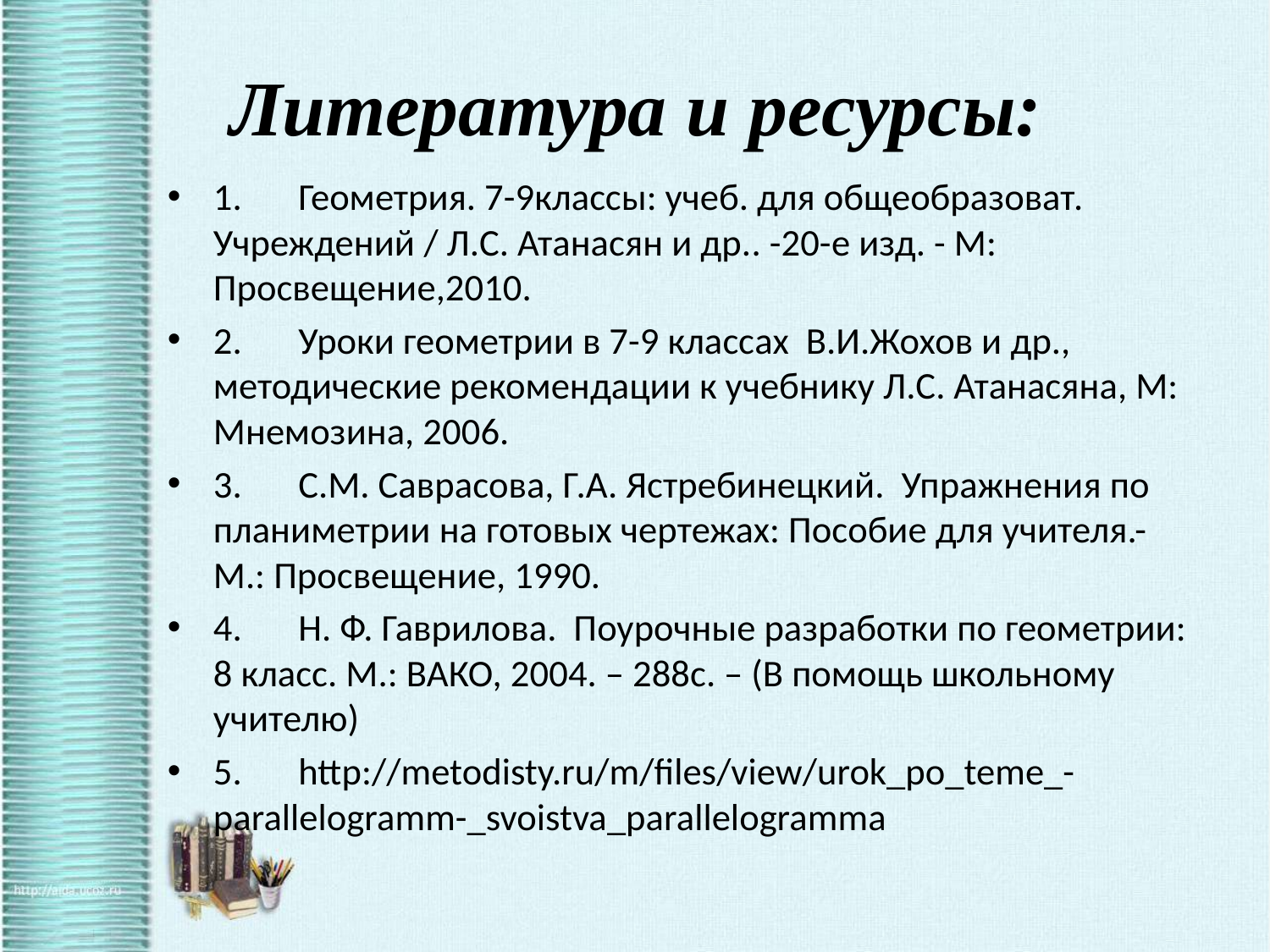

# Литература и ресурсы:
1.	Геометрия. 7-9классы: учеб. для общеобразоват. Учреждений / Л.С. Атанасян и др.. -20-е изд. - М: Просвещение,2010.
2.	Уроки геометрии в 7-9 классах  В.И.Жохов и др., методические рекомендации к учебнику Л.С. Атанасяна, М: Мнемозина, 2006.
3.	С.М. Саврасова, Г.А. Ястребинецкий.  Упражнения по планиметрии на готовых чертежах: Пособие для учителя.-М.: Просвещение, 1990.
4.	Н. Ф. Гаврилова.  Поурочные разработки по геометрии: 8 класс. M.: ВАКО, 2004. – 288с. – (В помощь школьному учителю)
5.	http://metodisty.ru/m/files/view/urok_po_teme_-parallelogramm-_svoistva_parallelogramma